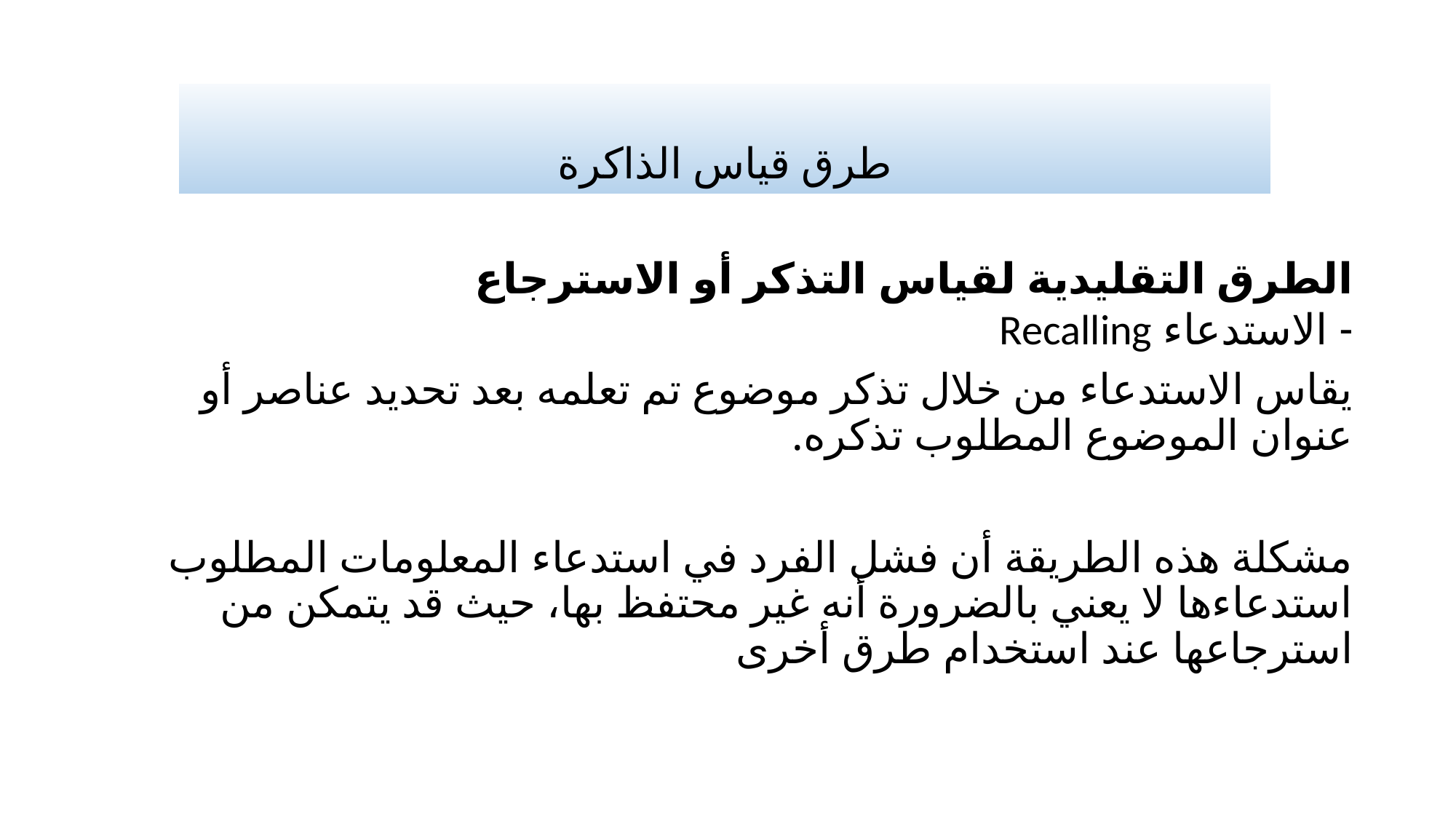

# طرق قياس الذاكرة
الطرق التقليدية لقياس التذكر أو الاسترجاع
- الاستدعاء Recalling
يقاس الاستدعاء من خلال تذكر موضوع تم تعلمه بعد تحديد عناصر أو عنوان الموضوع المطلوب تذكره.

مشكلة هذه الطريقة أن فشل الفرد في استدعاء المعلومات المطلوب استدعاءها لا يعني بالضرورة أنه غير محتفظ بها، حيث قد يتمكن من استرجاعها عند استخدام طرق أخرى